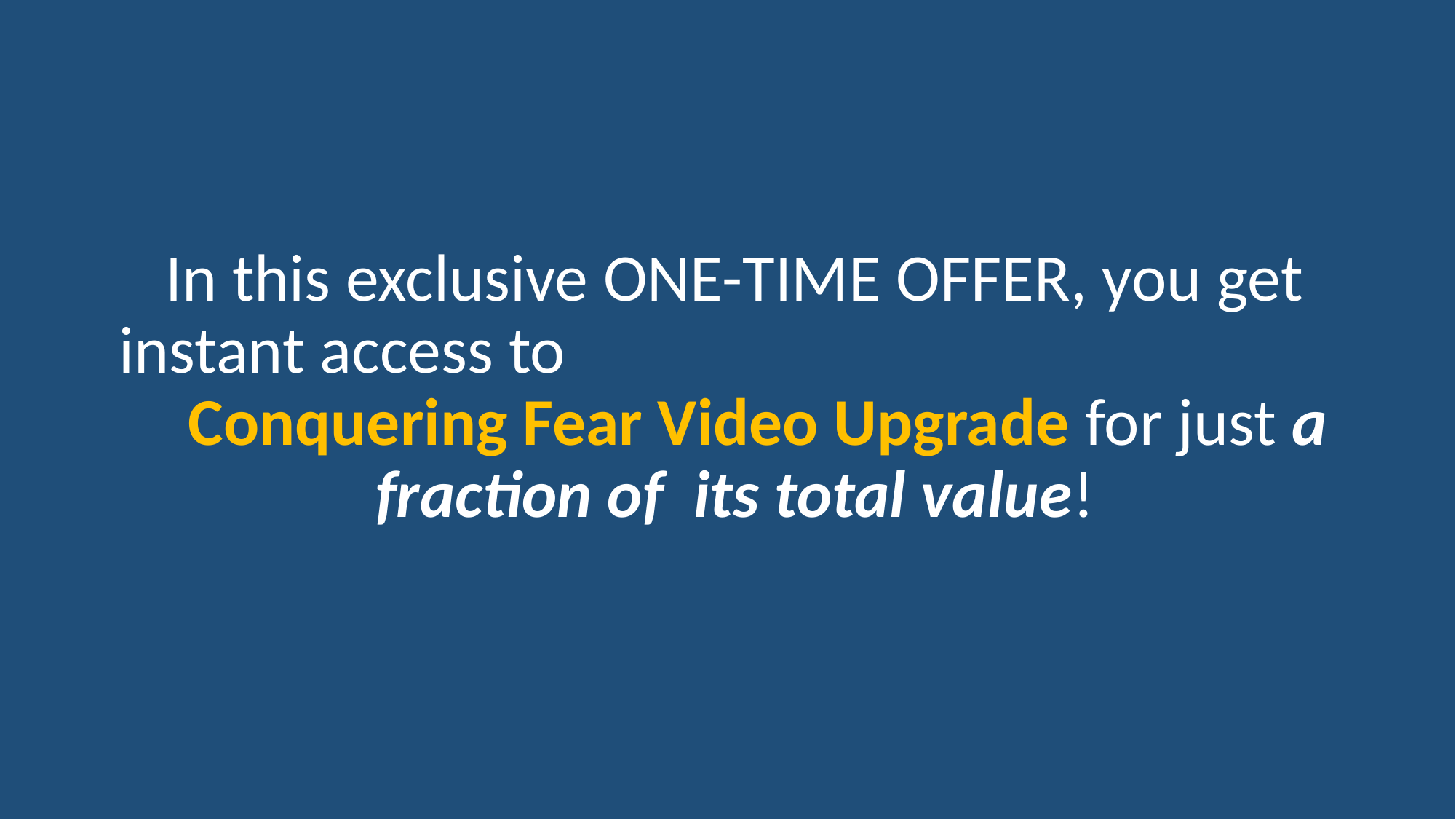

In this exclusive ONE-TIME OFFER, you get instant access to                                                        Conquering Fear Video Upgrade for just a fraction of  its total value!